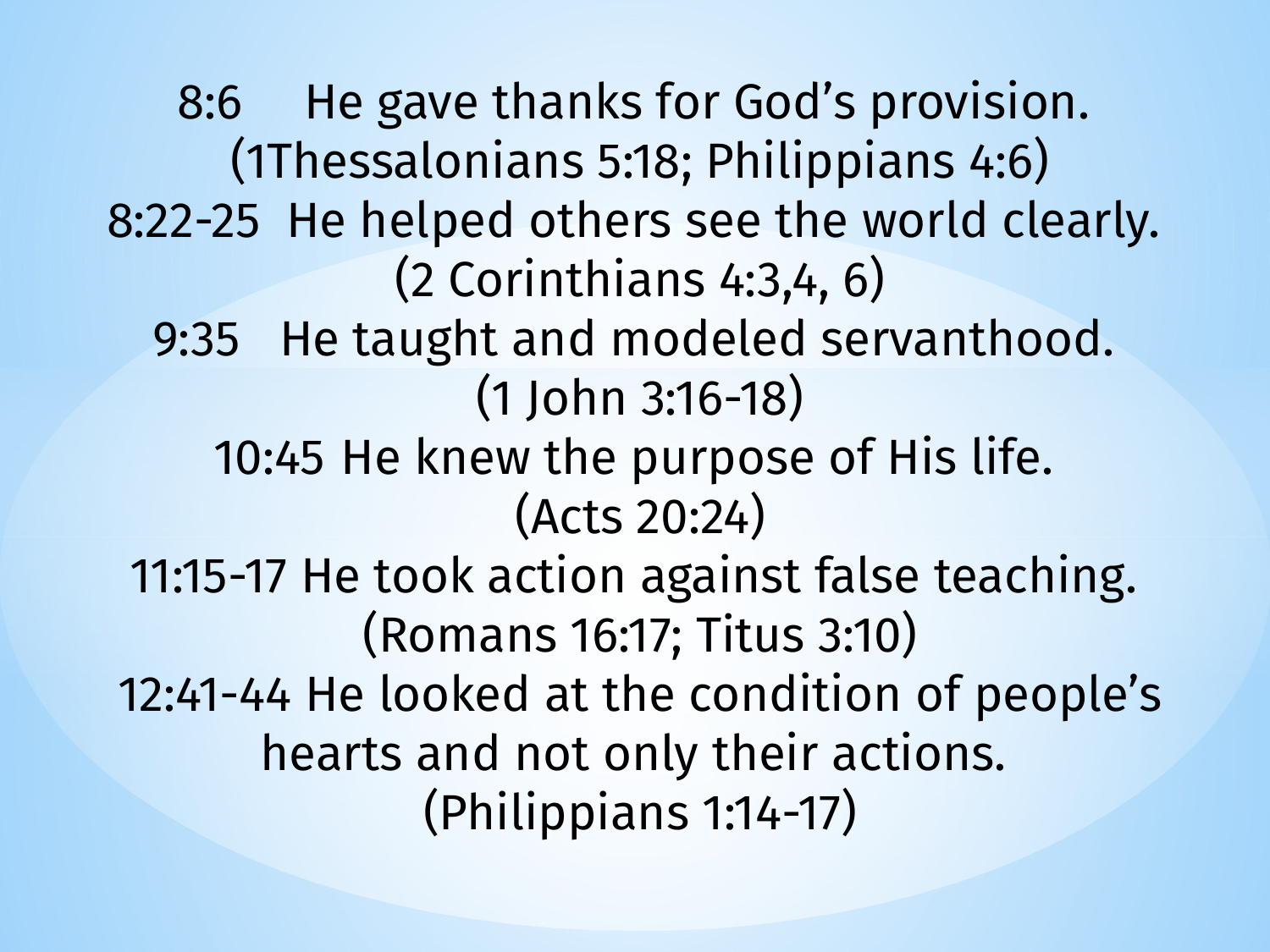

8:6	He gave thanks for God’s provision.
(1Thessalonians 5:18; Philippians 4:6)
8:22-25  He helped others see the world clearly.
(2 Corinthians 4:3,4, 6)
9:35	He taught and modeled servanthood.
(1 John 3:16-18)
10:45 	He knew the purpose of His life.
(Acts 20:24)
11:15-17 He took action against false teaching.
(Romans 16:17; Titus 3:10)
12:41-44 He looked at the condition of people’s hearts and not only their actions.
(Philippians 1:14-17)